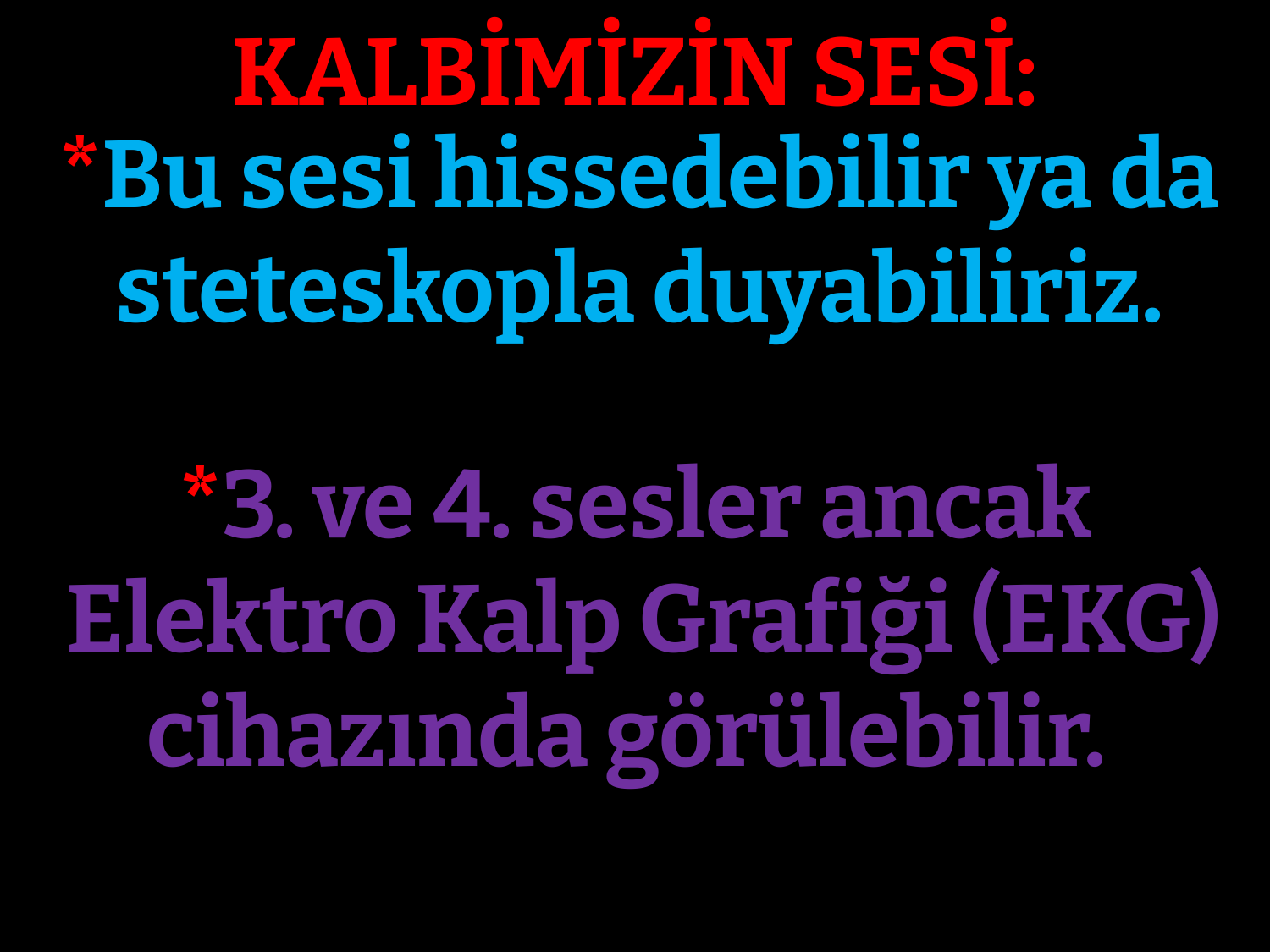

KALBİMİZİN SESİ:
*Bu sesi hissedebilir ya da steteskopla duyabiliriz.

#
*3. ve 4. sesler ancak
 Elektro Kalp Grafiği (EKG) cihazında görülebilir.